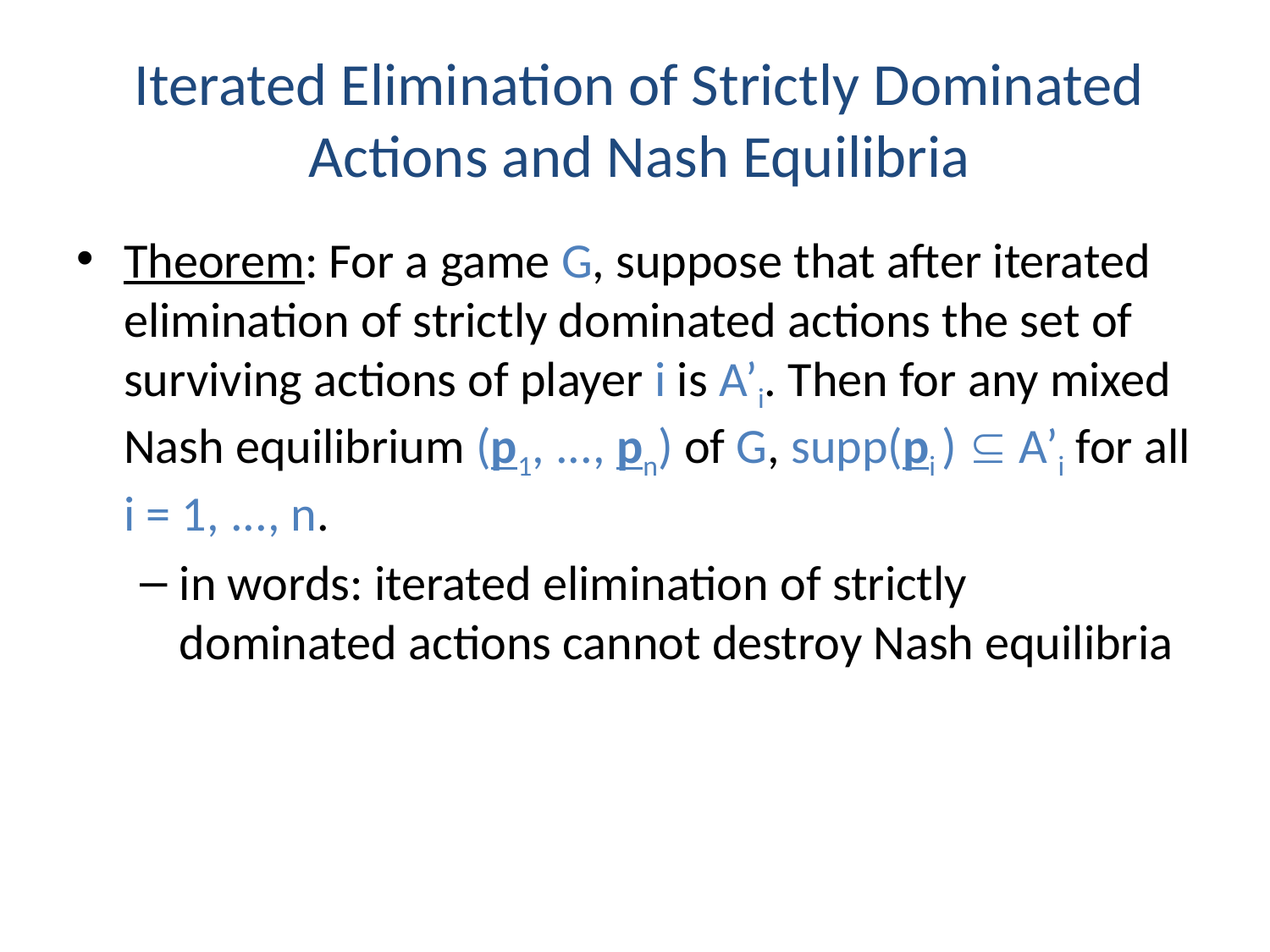

# Iterated Elimination of Strictly Dominated Actions and Nash Equilibria
Theorem: For a game G, suppose that after iterated elimination of strictly dominated actions the set of surviving actions of player i is A’i. Then for any mixed Nash equilibrium (p1, ..., pn) of G, supp(pi ) ⊆ A’i for all i = 1, ..., n.
in words: iterated elimination of strictly dominated actions cannot destroy Nash equilibria